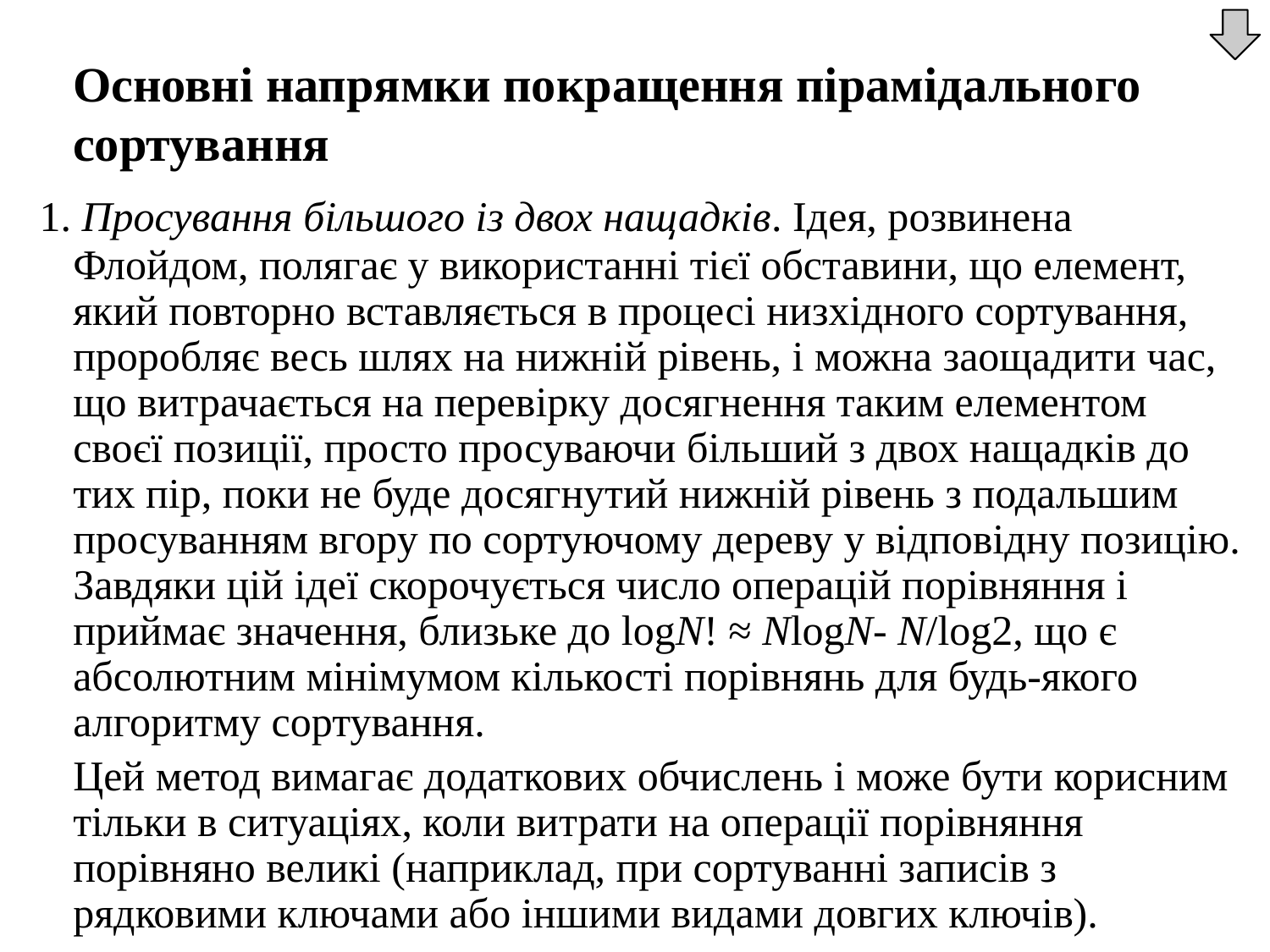

Основні напрямки покращення пірамідального сортування
 1. Просування більшого із двох нащадків. Ідея, розвинена Флойдом, полягає у використанні тієї обставини, що елемент, який повторно вставляється в процесі низхідного сортування, проробляє весь шлях на нижній рівень, і можна заощадити час, що витрачається на перевірку досягнення таким елементом своєї позиції, просто просуваючи більший з двох нащадків до тих пір, поки не буде досягнутий нижній рівень з подальшим просуванням вгору по сортуючому дереву у відповідну позицію. Завдяки цій ідеї скорочується число операцій порівняння і приймає значення, близьке до logN! ≈ NlogN- N/log2, що є абсолютним мінімумом кількості порівнянь для будь-якого алгоритму сортування.
	Цей метод вимагає додаткових обчислень і може бути корисним тільки в ситуаціях, коли витрати на операції порівняння порівняно великі (наприклад, при сортуванні записів з рядковими ключами або іншими видами довгих ключів).